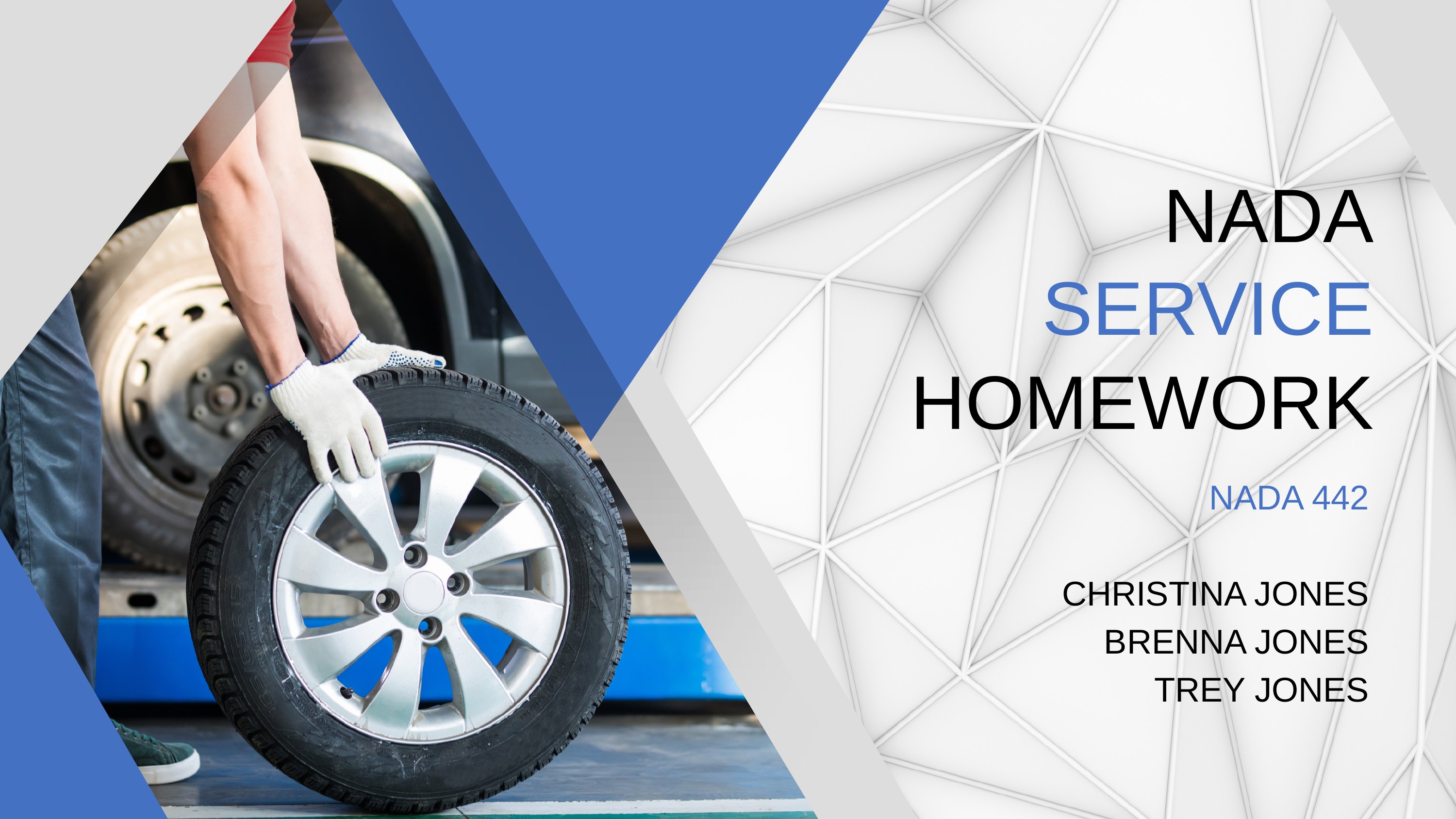

NADA

SERVICE
HOMEWORK

NADA 442

CHRISTINA JONES
BRENNA JONES
TREY JONES